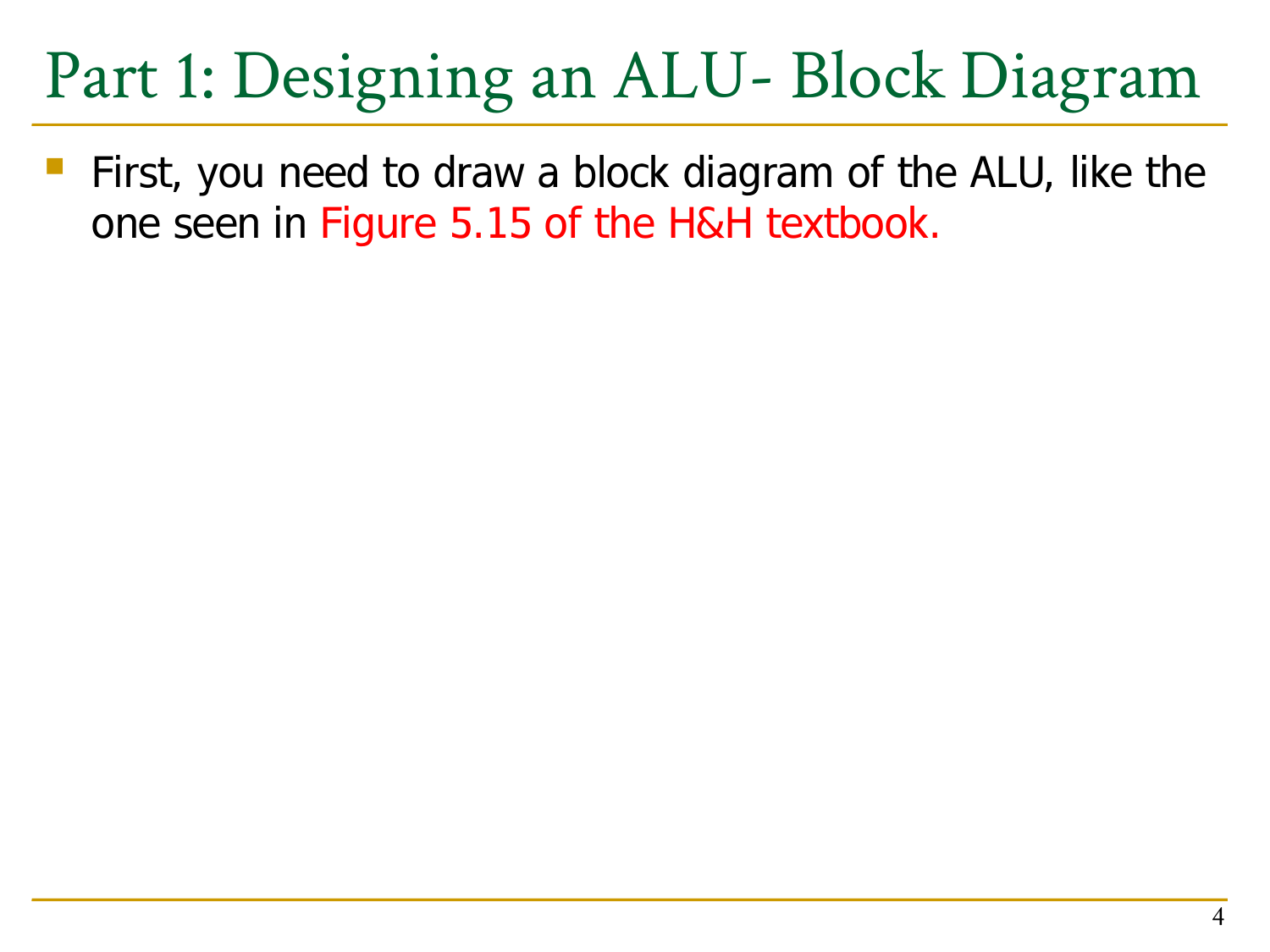

# Part 1: Designing an ALU- Block Diagram
First, you need to draw a block diagram of the ALU, like the one seen in Figure 5.15 of the H&H textbook.
4